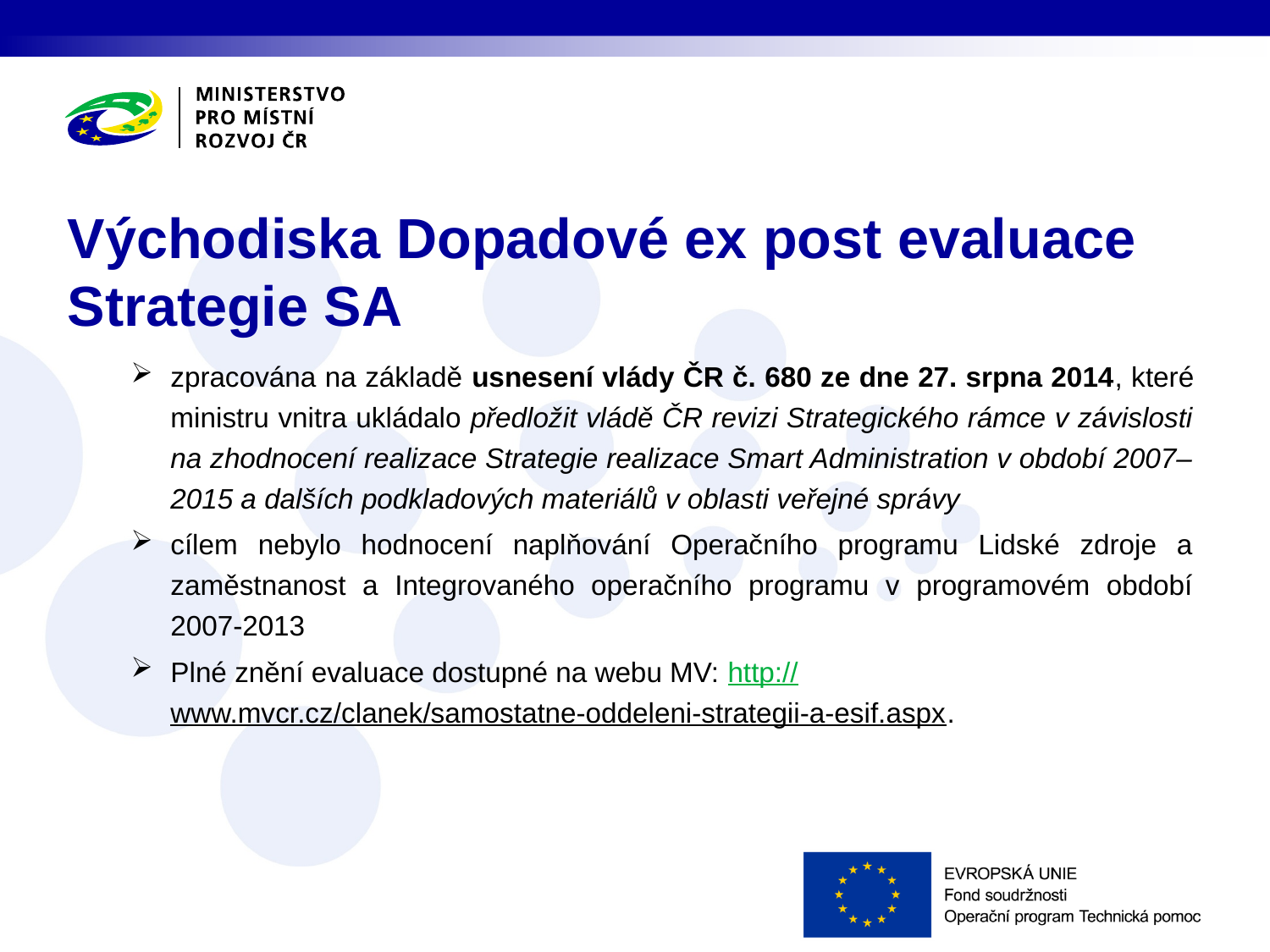

# Východiska Dopadové ex post evaluace Strategie SA
zpracována na základě usnesení vlády ČR č. 680 ze dne 27. srpna 2014, které ministru vnitra ukládalo předložit vládě ČR revizi Strategického rámce v závislosti na zhodnocení realizace Strategie realizace Smart Administration v období 2007–2015 a dalších podkladových materiálů v oblasti veřejné správy
cílem nebylo hodnocení naplňování Operačního programu Lidské zdroje a zaměstnanost a Integrovaného operačního programu v programovém období 2007-2013
Plné znění evaluace dostupné na webu MV: http://www.mvcr.cz/clanek/samostatne-oddeleni-strategii-a-esif.aspx.